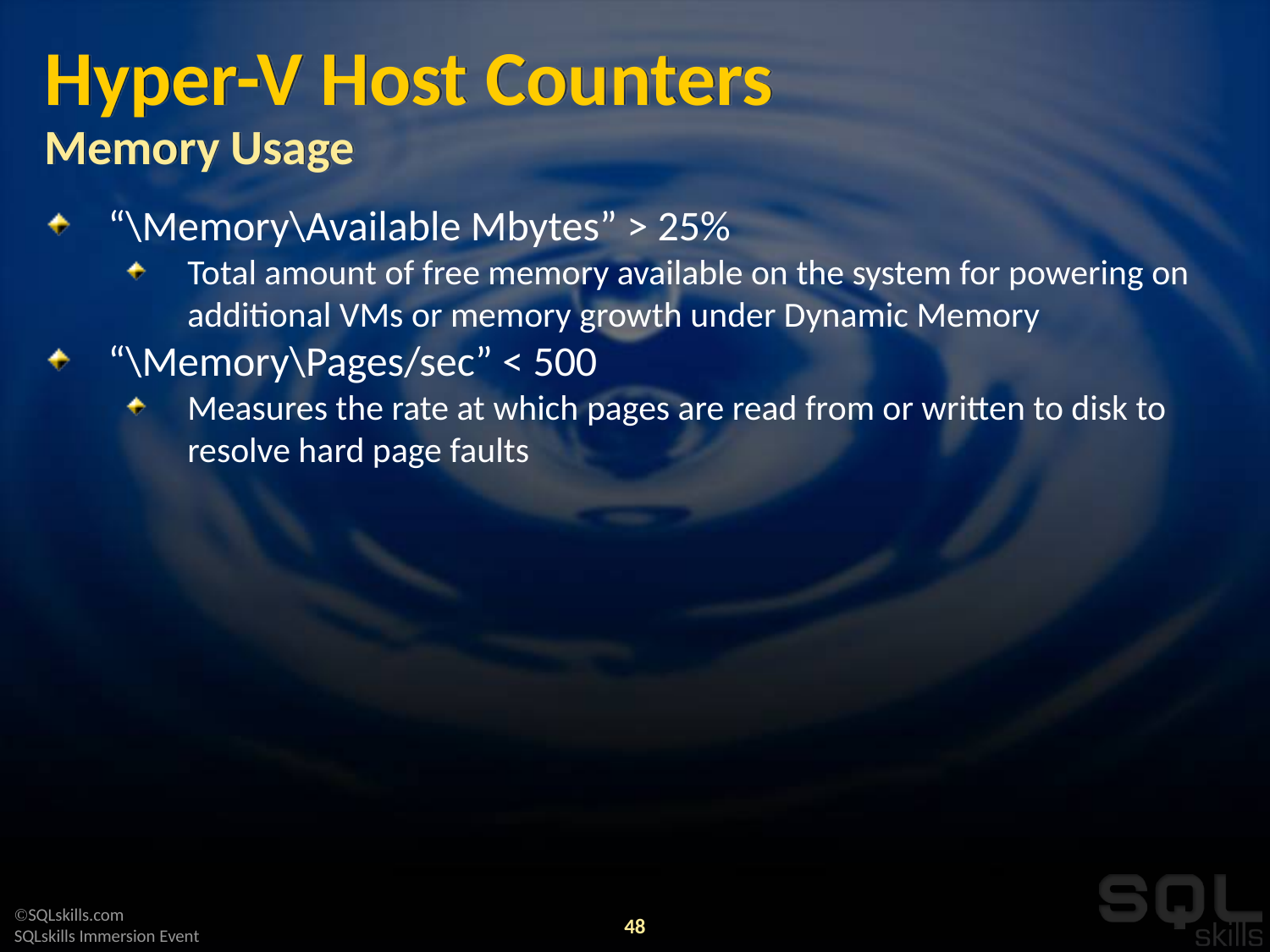

# Hyper-V Host Counters Memory Usage
“\Memory\Available Mbytes” > 25%
Total amount of free memory available on the system for powering on additional VMs or memory growth under Dynamic Memory
“\Memory\Pages/sec” < 500
Measures the rate at which pages are read from or written to disk to resolve hard page faults
48